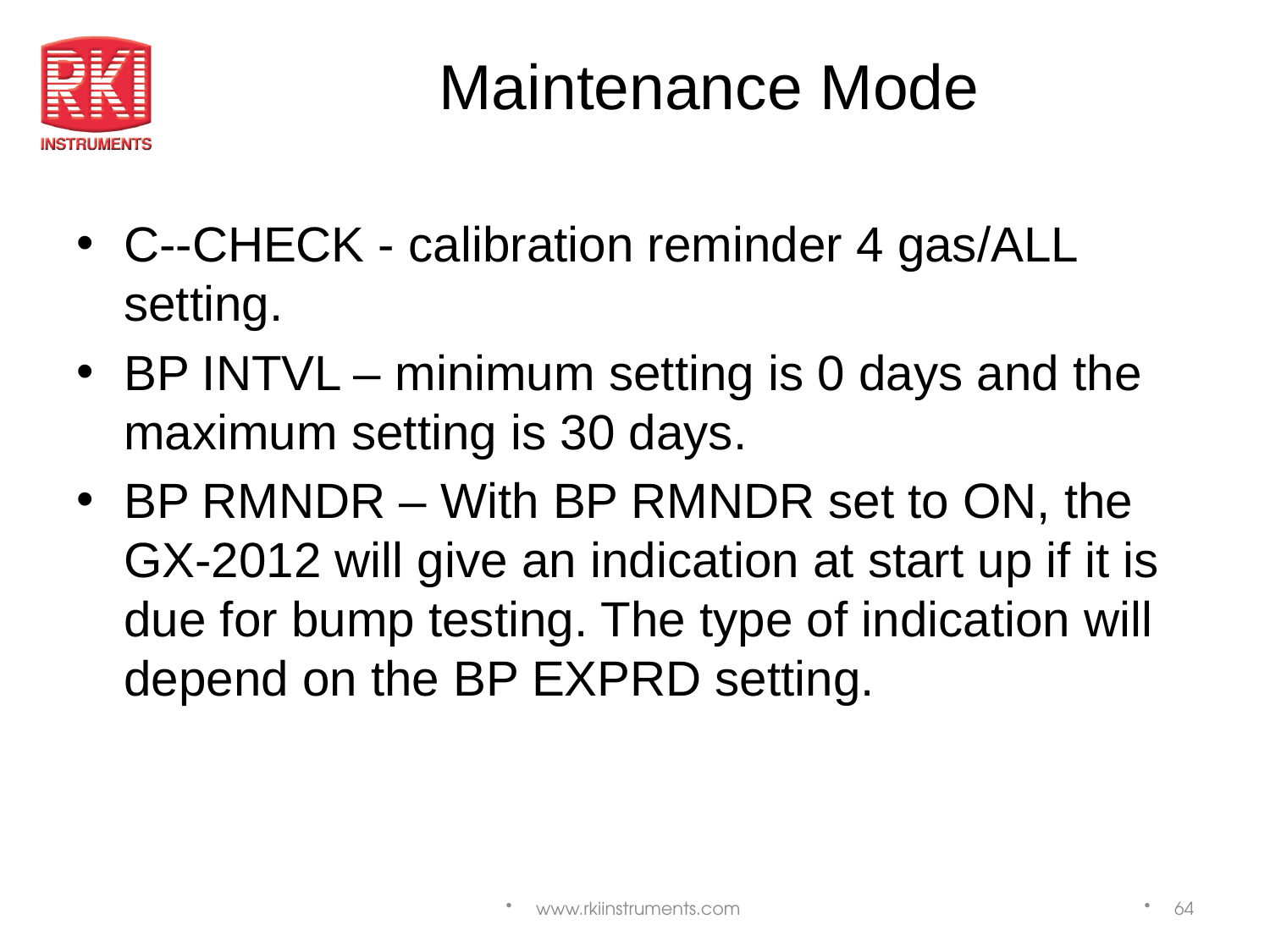

# Maintenance Mode
C--CHECK - calibration reminder 4 gas/ALL setting.
BP INTVL – minimum setting is 0 days and the maximum setting is 30 days.
BP RMNDR – With BP RMNDR set to ON, the GX-2012 will give an indication at start up if it is due for bump testing. The type of indication will depend on the BP EXPRD setting.

www.rkiinstruments.com
64